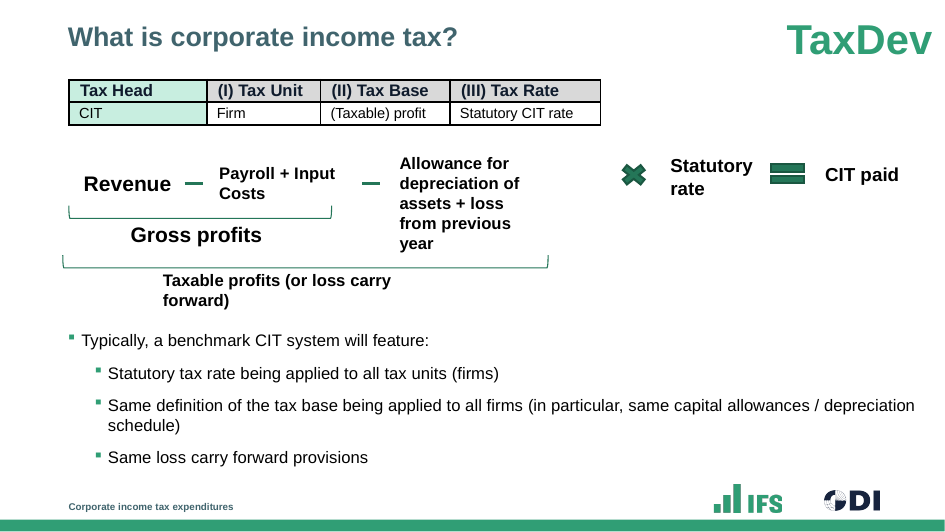

# What is corporate income tax?

| Tax Head | (I) Tax Unit | (II) Tax Base | (III) Tax Rate |
| --- | --- | --- | --- |
| CIT | Firm | (Taxable) profit | Statutory CIT rate |

Allowance for depreciation of assets + loss from previous year
Statutory rate
CIT paid
Payroll + Input Costs

Revenue
Gross profits

Typically, a benchmark CIT system will feature:
Statutory tax rate being applied to all tax units (firms)
Same definition of the tax base being applied to all firms (in particular, same capital allowances / depreciation schedule)
Same loss carry forward provisions
Taxable profits (or loss carry forward)
Corporate income tax expenditures